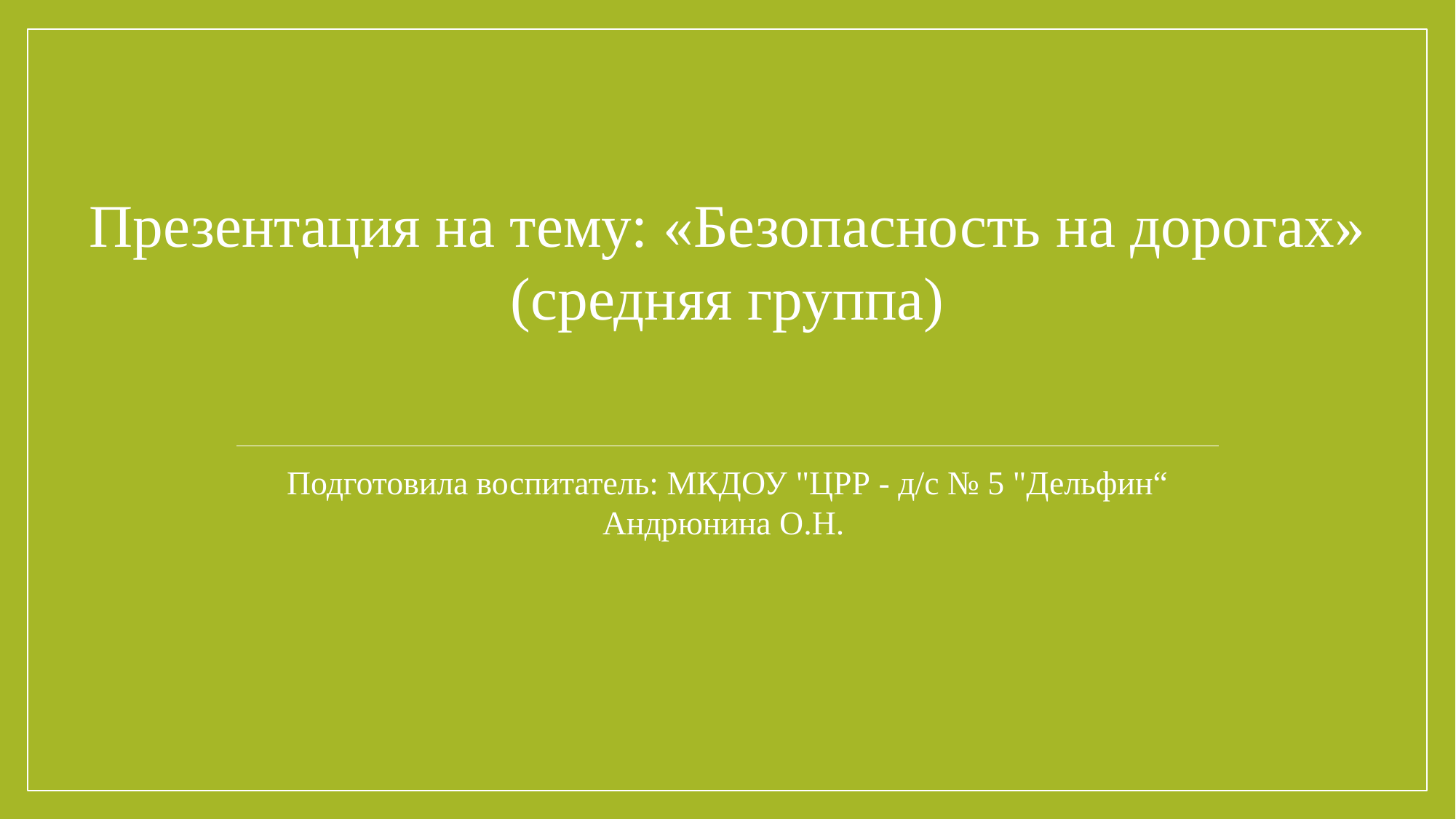

Презентация на тему: «Безопасность на дорогах»
(средняя группа)
Подготовила воспитатель: МКДОУ "ЦРР - д/с № 5 "Дельфин“
Андрюнина О.Н.